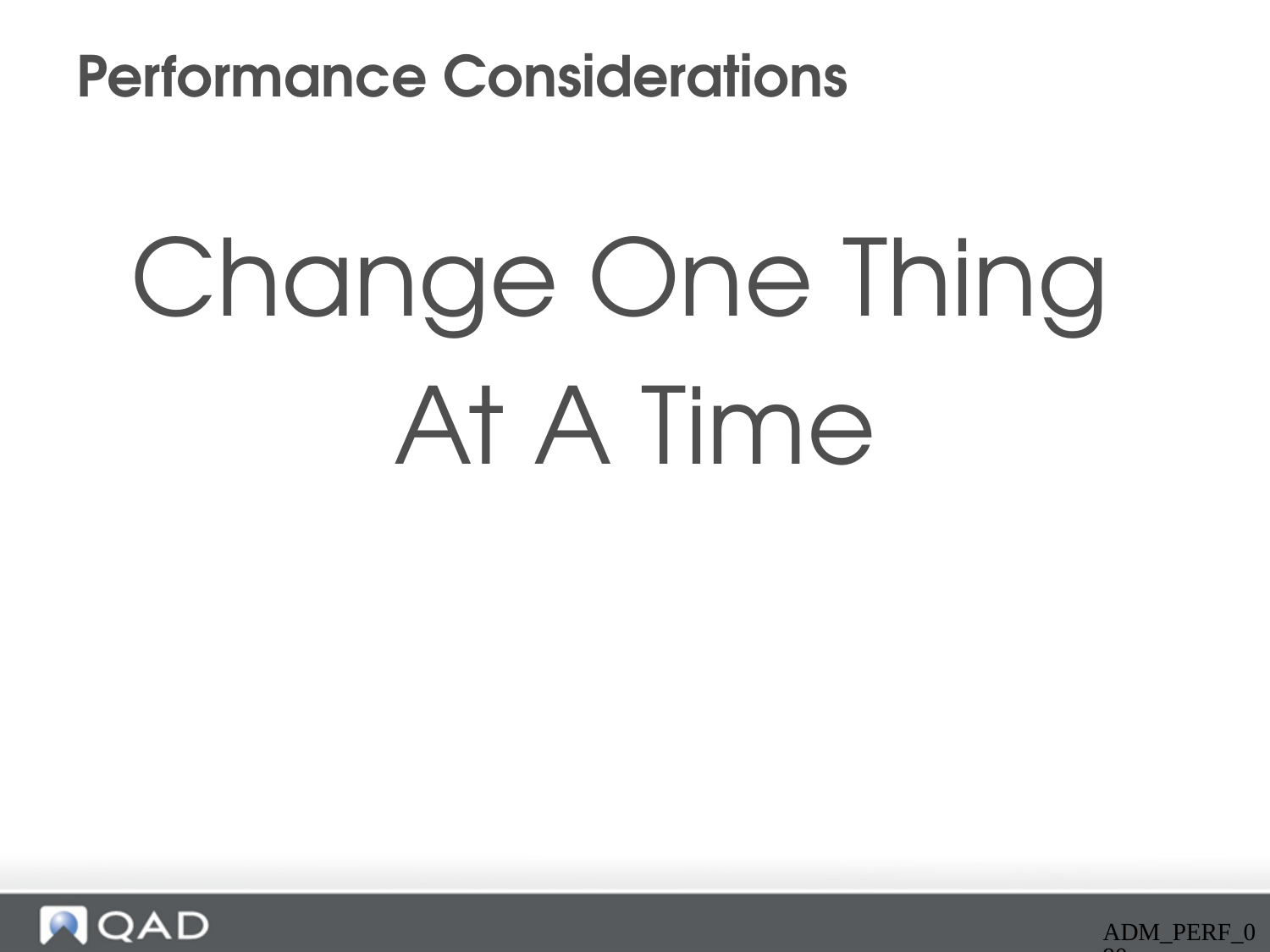

# Performance Considerations

Change One Thing
At A Time
ADM_PERF_090